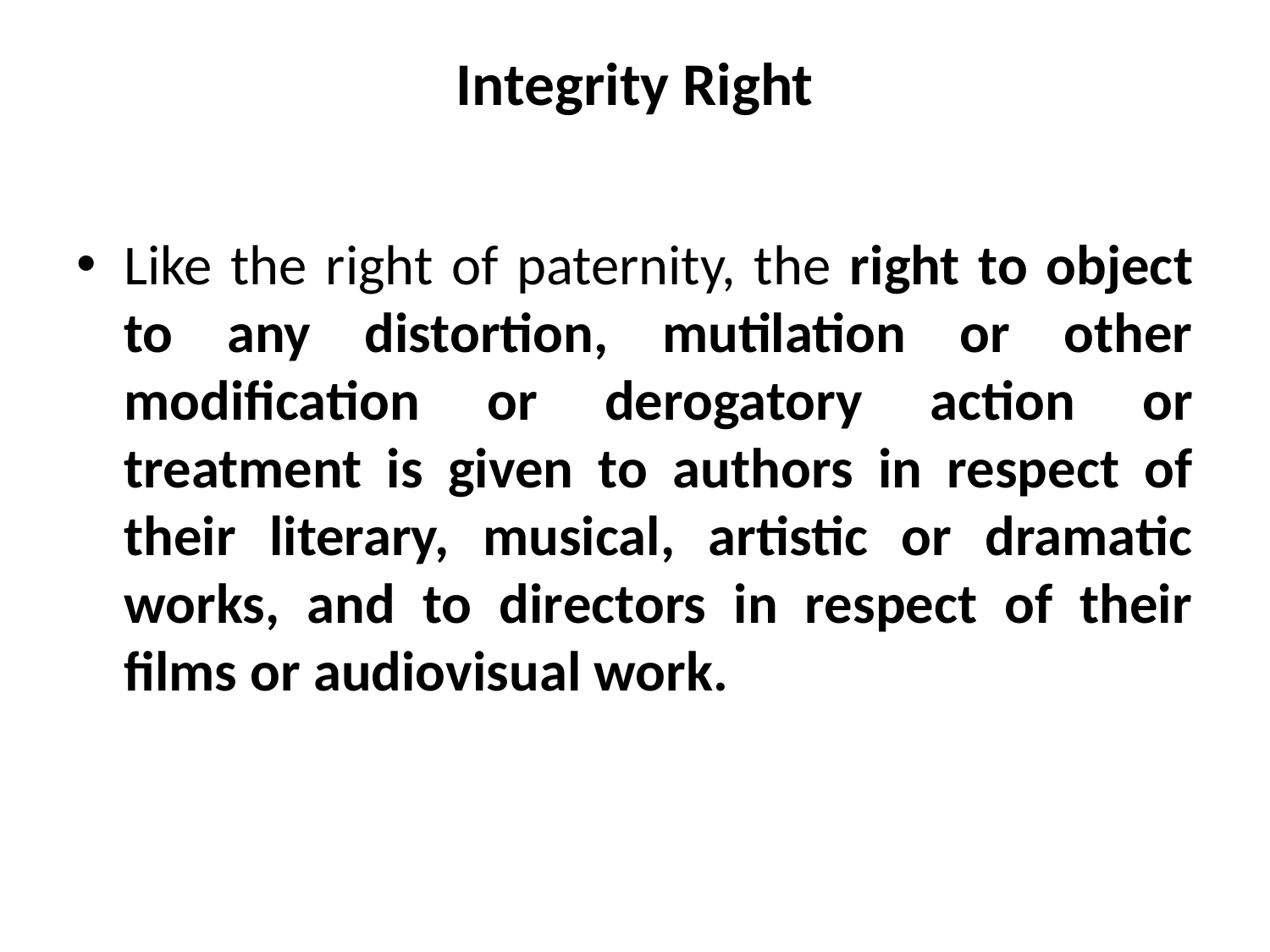

# Integrity Right
Like the right of paternity, the right to object to any distortion, mutilation or other modification or derogatory action or treatment is given to authors in respect of their literary, musical, artistic or dramatic works, and to directors in respect of their films or audiovisual work.